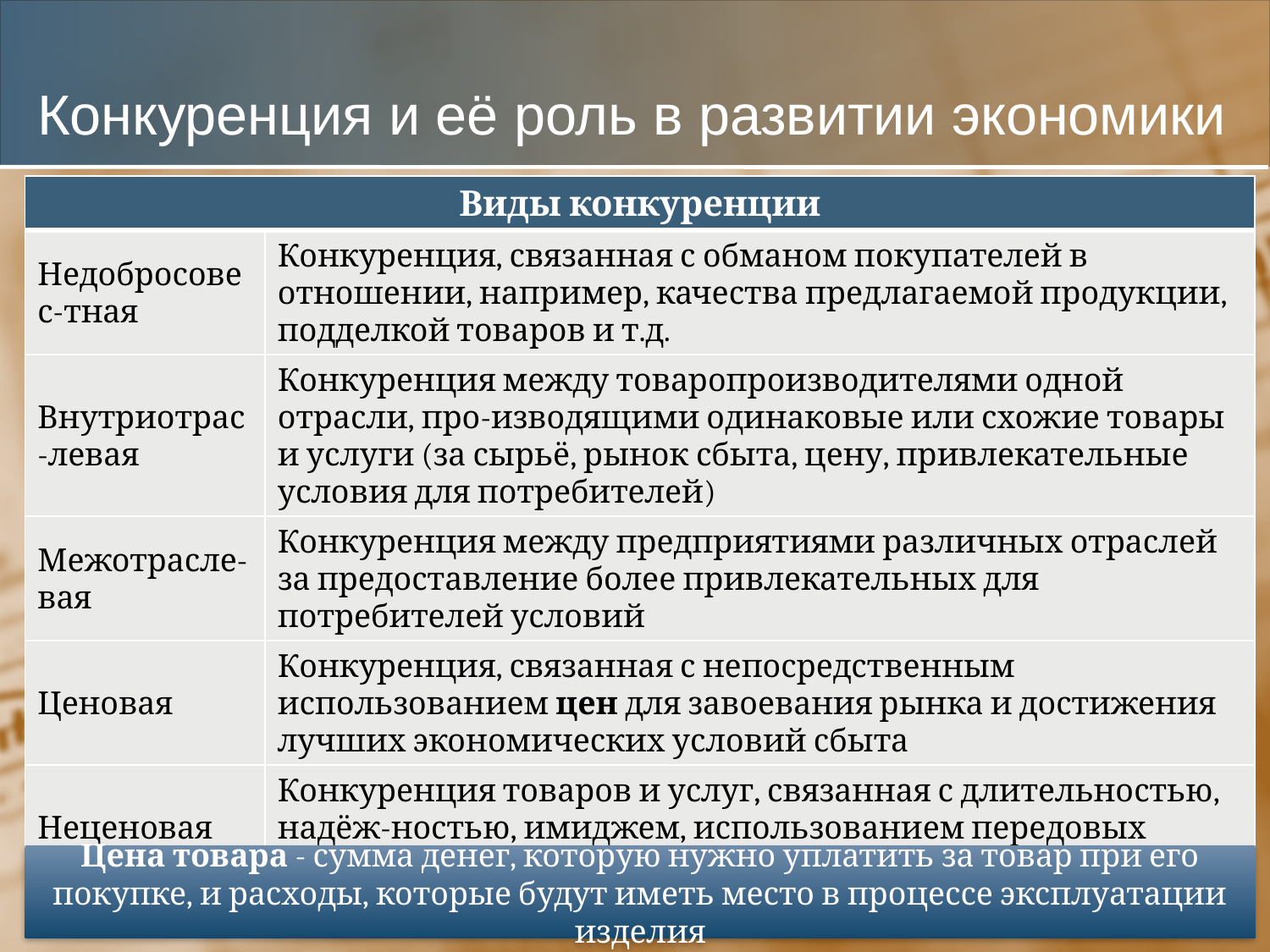

# Конкуренция и её роль в развитии экономики
| Виды конкуренции |  |
| --- | --- |
| Недобросовес-тная | Конкуренция, связанная с обманом покупателей в отношении, например, качества предлагаемой продукции, подделкой товаров и т.д. |
| Внутриотрас-левая | Конкуренция между товаропроизводителями одной отрасли, про-изводящими одинаковые или схожие товары и услуги (за сырьё, рынок сбыта, цену, привлекательные условия для потребителей) |
| Межотрасле-вая | Конкуренция между предприятиями различных отраслей за предоставление более привлекательных для потребителей условий |
| Ценовая | Конкуренция, связанная с непосредственным использованием цен для завоевания рынка и достижения лучших экономических условий сбыта |
| Неценовая | Конкуренция товаров и услуг, связанная с длительностью, надёж-ностью, имиджем, использованием передовых технологий |
Цена товара - сумма денег, которую нужно уплатить за товар при его покупке, и расходы, которые будут иметь место в процессе эксплуатации изделия